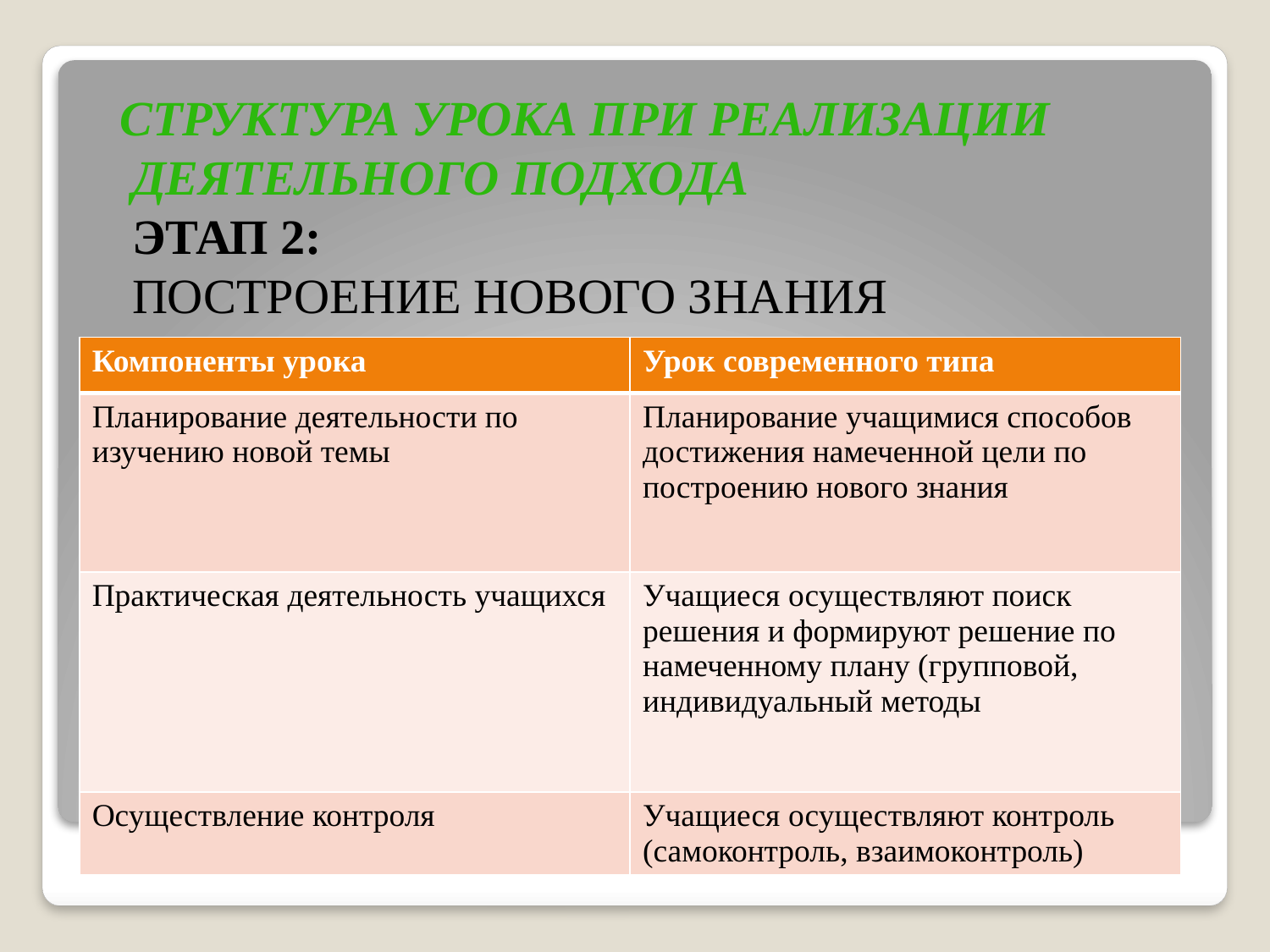

Структура урока при реализации деятельного подхода
Этап 2:
Построение нового знания

| Компоненты урока | Урок современного типа |
| --- | --- |
| Планирование деятельности по изучению новой темы | Планирование учащимися способов достижения намеченной цели по построению нового знания |
| Практическая деятельность учащихся | Учащиеся осуществляют поиск решения и формируют решение по намеченному плану (групповой, индивидуальный методы |
| Осуществление контроля | Учащиеся осуществляют контроль (самоконтроль, взаимоконтроль) |